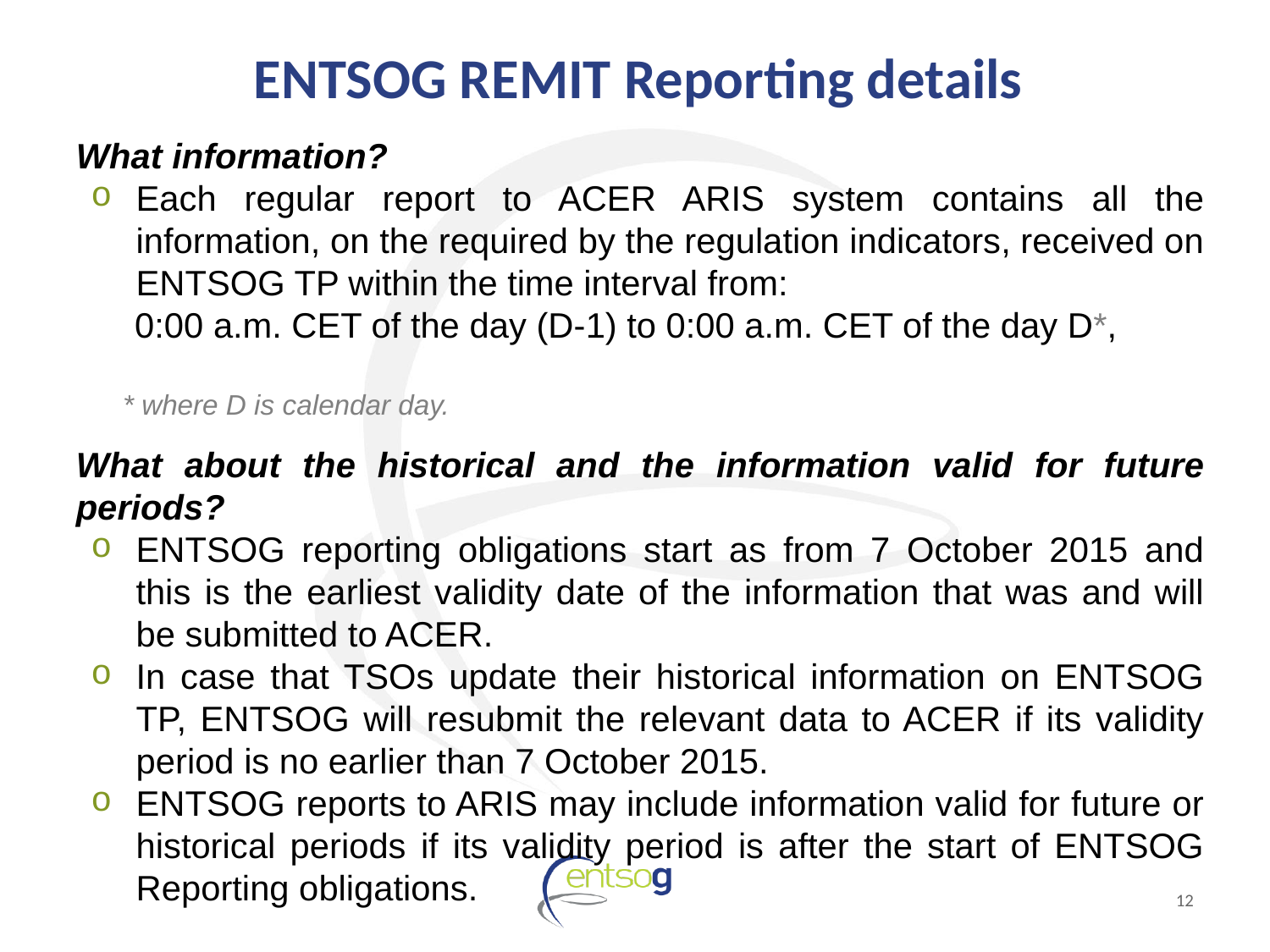

# ENTSOG REMIT Reporting details
What information?
Each regular report to ACER ARIS system contains all the information, on the required by the regulation indicators, received on ENTSOG TP within the time interval from:
      0:00 a.m. CET of the day (D-1) to 0:00 a.m. CET of the day D*,
      * where D is calendar day.

What about the historical and the information valid for future periods?
ENTSOG reporting obligations start as from 7 October 2015 and this is the earliest validity date of the information that was and will be submitted to ACER.
In case that TSOs update their historical information on ENTSOG TP, ENTSOG will resubmit the relevant data to ACER if its validity period is no earlier than 7 October 2015.
ENTSOG reports to ARIS may include information valid for future or historical periods if its validity period is after the start of ENTSOG Reporting obligations.

12